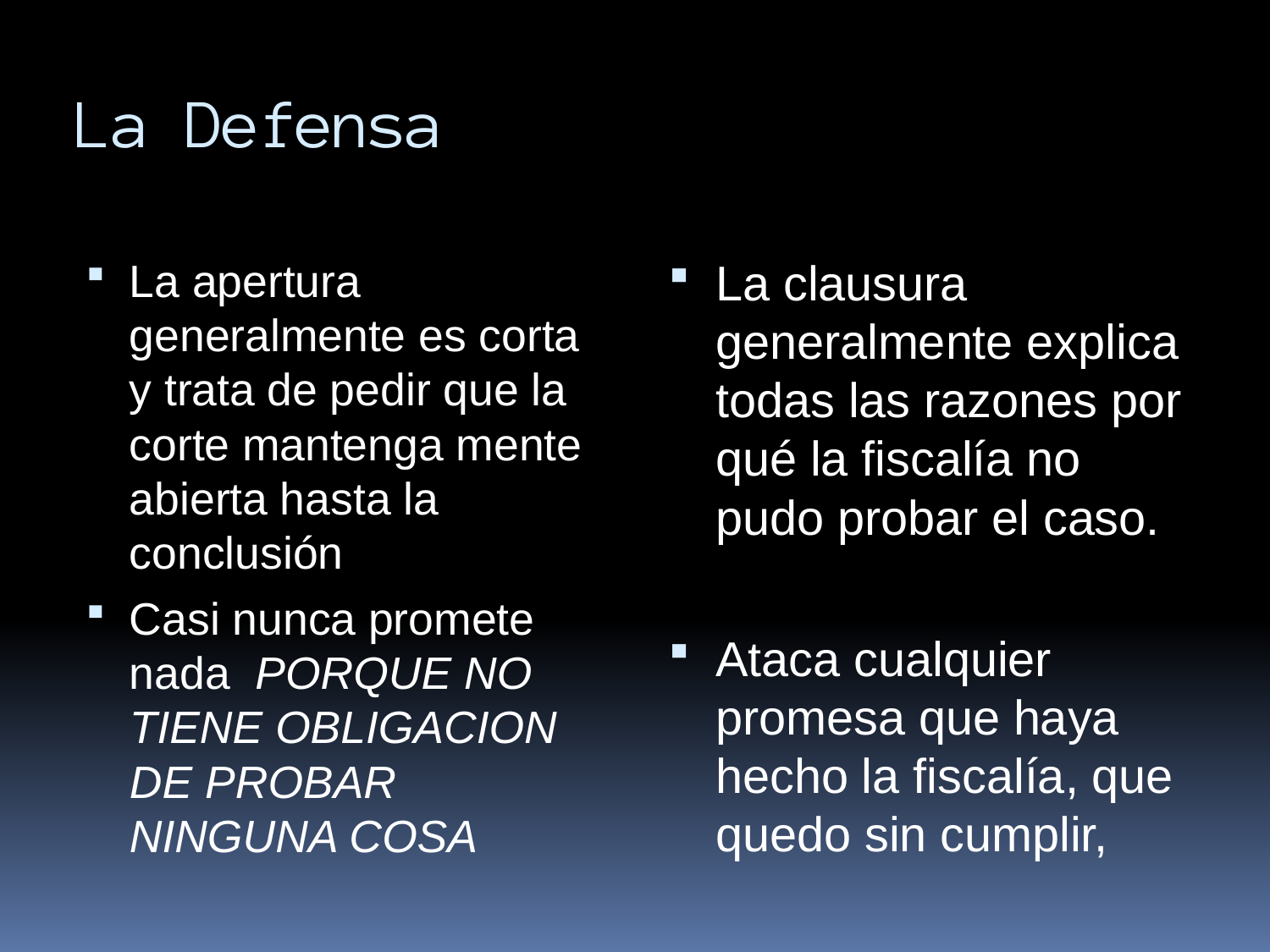

# La Defensa
La apertura generalmente es corta y trata de pedir que la corte mantenga mente abierta hasta la conclusión
Casi nunca promete nada  PORQUE NO TIENE OBLIGACION DE PROBAR  NINGUNA COSA
La clausura generalmente explica todas las razones por qué la fiscalía no pudo probar el caso.

Ataca cualquier promesa que haya hecho la fiscalía, que quedo sin cumplir,